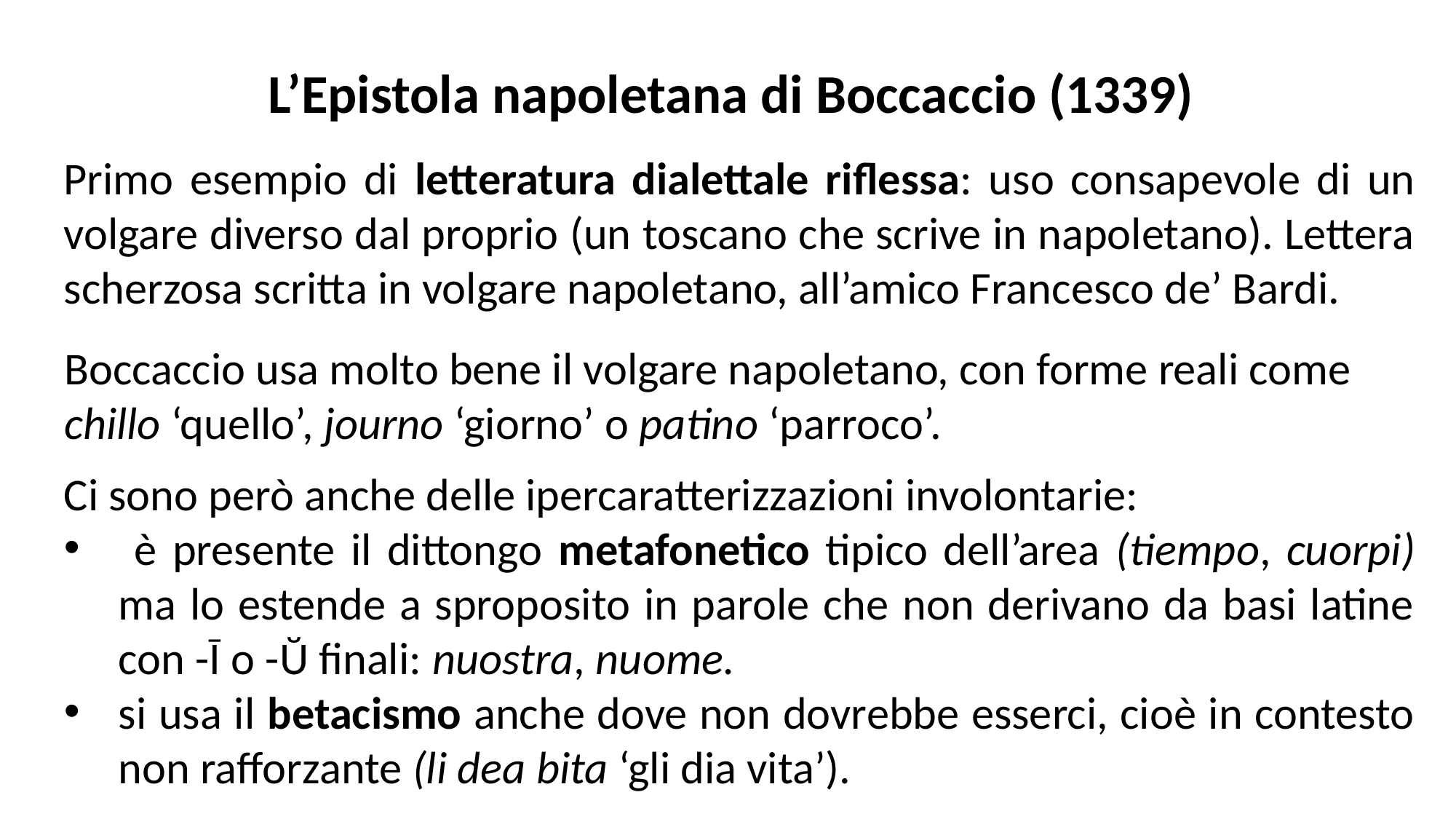

L’Epistola napoletana di Boccaccio (1339)
Primo esempio di letteratura dialettale riflessa: uso consapevole di un volgare diverso dal proprio (un toscano che scrive in napoletano). Lettera scherzosa scritta in volgare napoletano, all’amico Francesco de’ Bardi.
Boccaccio usa molto bene il volgare napoletano, con forme reali come chillo ‘quello’, journo ‘giorno’ o patino ‘parroco’.
Ci sono però anche delle ipercaratterizzazioni involontarie:
 è presente il dittongo metafonetico tipico dell’area (tiempo, cuorpi) ma lo estende a sproposito in parole che non derivano da basi latine con -Ī o -Ŭ finali: nuostra, nuome.
si usa il betacismo anche dove non dovrebbe esserci, cioè in contesto non rafforzante (li dea bita ‘gli dia vita’).